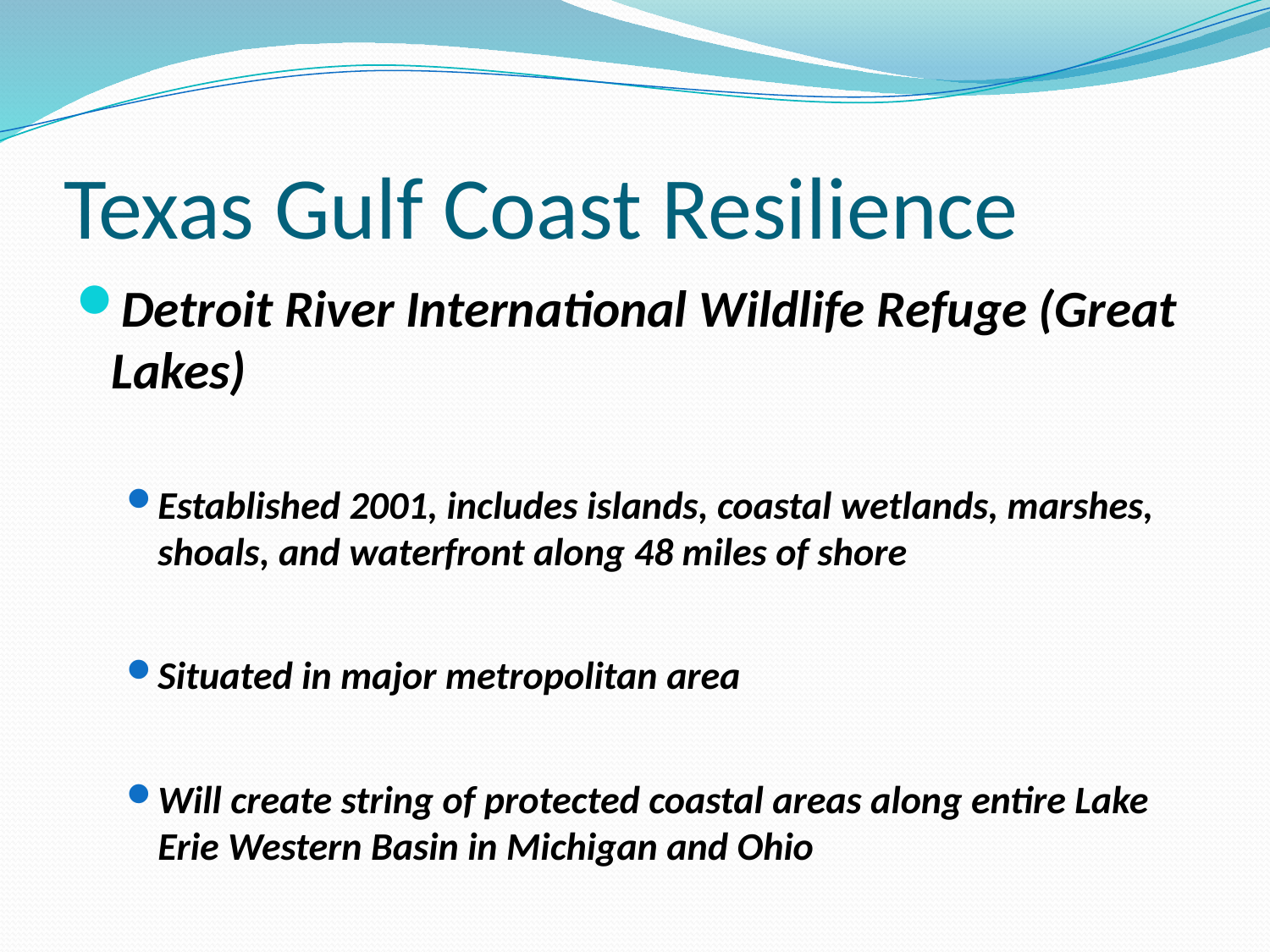

# Texas Gulf Coast Resilience
Detroit River International Wildlife Refuge (Great Lakes)

Established 2001, includes islands, coastal wetlands, marshes, shoals, and waterfront along 48 miles of shore

Situated in major metropolitan area

Will create string of protected coastal areas along entire Lake Erie Western Basin in Michigan and Ohio